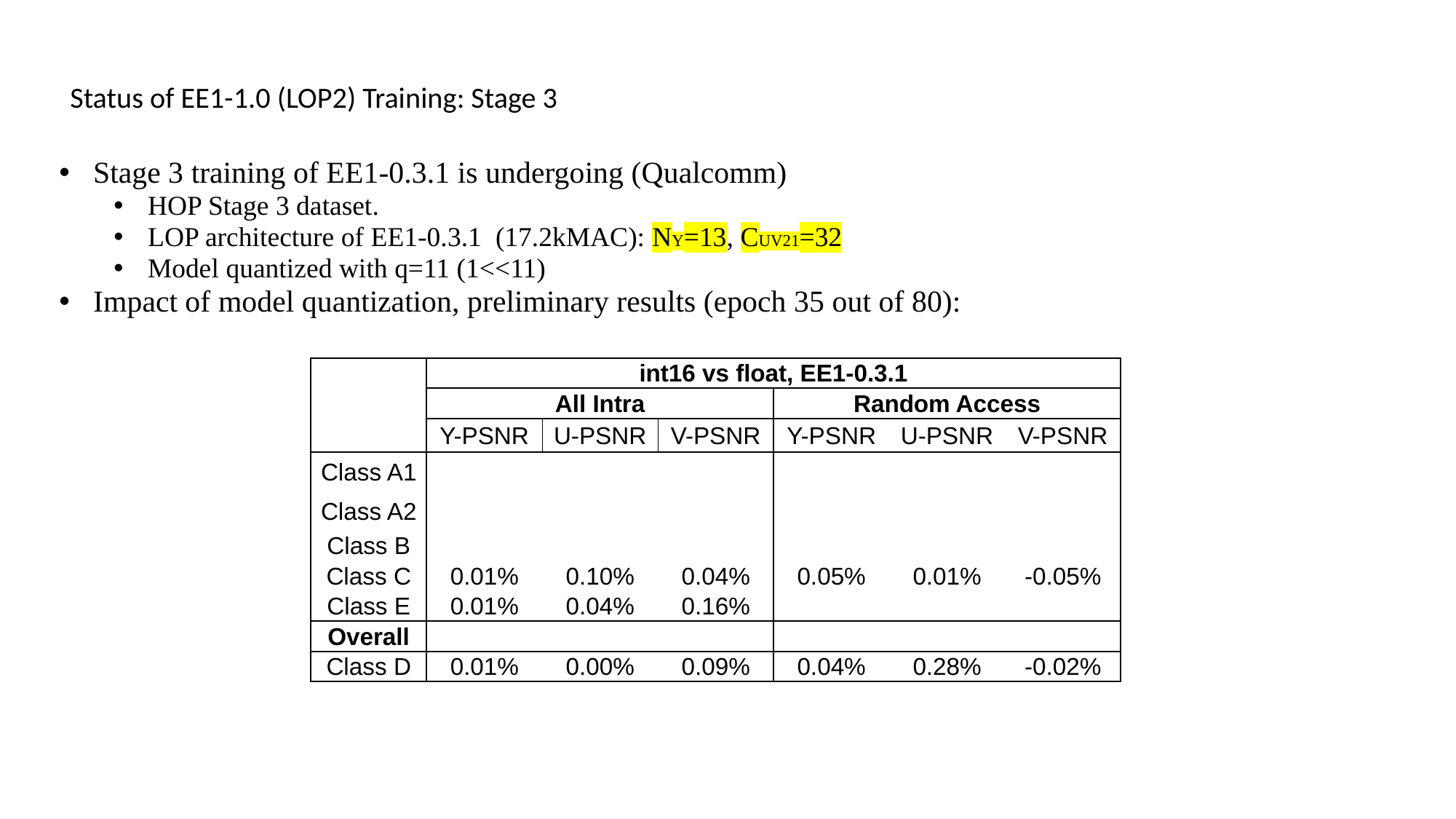

# Status of EE1-1.0 (LOP2) Training: Stage 3
Stage 3 training of EE1-0.3.1 is undergoing (Qualcomm)
HOP Stage 3 dataset.
LOP architecture of EE1-0.3.1  (17.2kMAC): NY=13, CUV21=32
Model quantized with q=11 (1<<11)
Impact of model quantization, preliminary results (epoch 35 out of 80):
|  | int16 vs float, EE1-0.3.1 |  |  |  |  |  |
| --- | --- | --- | --- | --- | --- | --- |
|  | All Intra |  |  | Random Access |  |  |
|  | Y-PSNR | U-PSNR | V-PSNR | Y-PSNR | U-PSNR | V-PSNR |
| Class A1 |  |  |  |  |  |  |
| Class A2 |  |  |  |  |  |  |
| Class B |  |  |  |  |  |  |
| Class C | 0.01% | 0.10% | 0.04% | 0.05% | 0.01% | -0.05% |
| Class E | 0.01% | 0.04% | 0.16% |  |  |  |
| Overall |  |  |  |  |  |  |
| Class D | 0.01% | 0.00% | 0.09% | 0.04% | 0.28% | -0.02% |